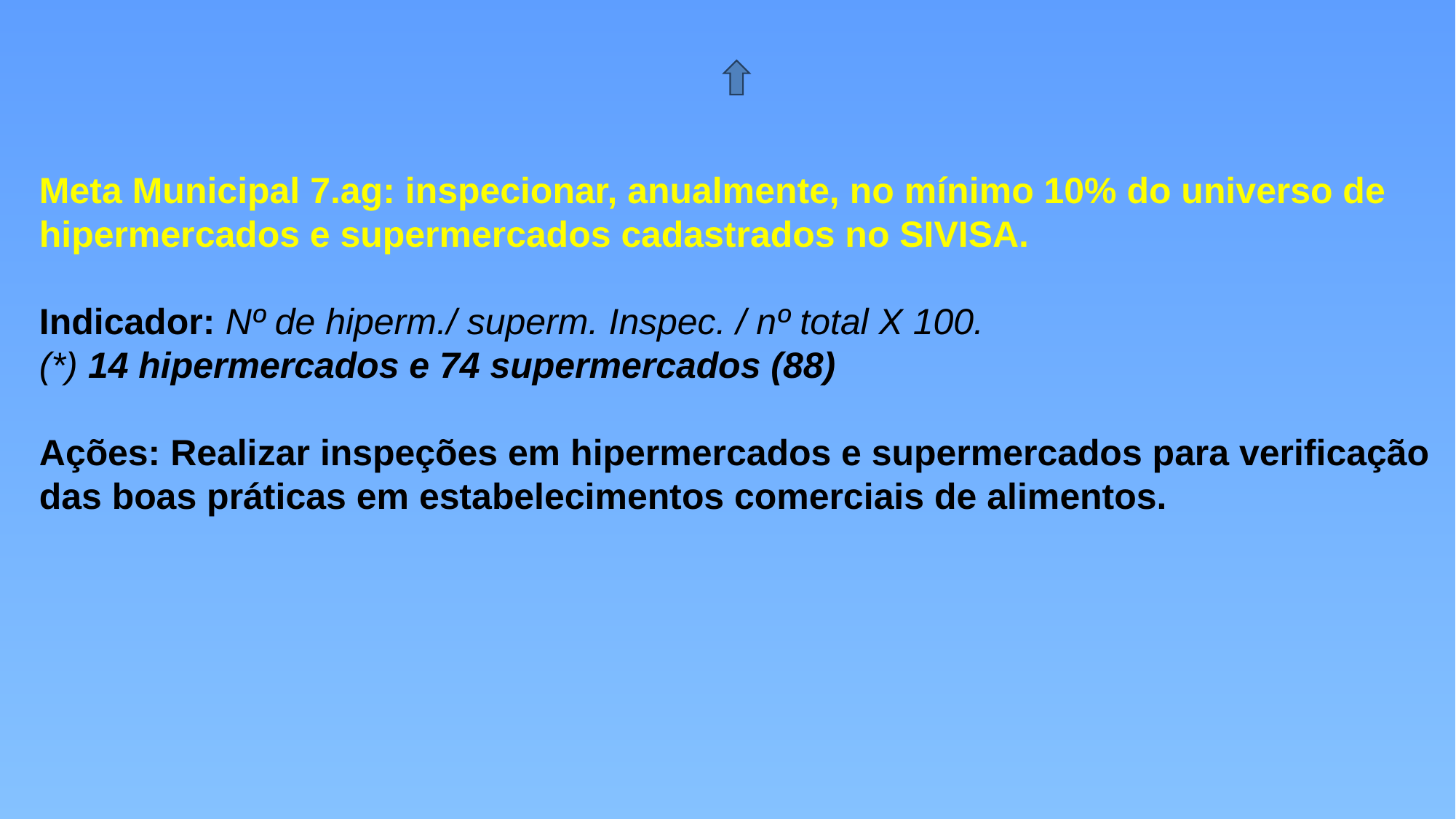

# Meta Municipal 7.ag: inspecionar, anualmente, no mínimo 10% do universo de hipermercados e supermercados cadastrados no SIVISA. Indicador: Nº de hiperm./ superm. Inspec. / nº total X 100. (*) 14 hipermercados e 74 supermercados (88) Ações: Realizar inspeções em hipermercados e supermercados para verificação das boas práticas em estabelecimentos comerciais de alimentos.